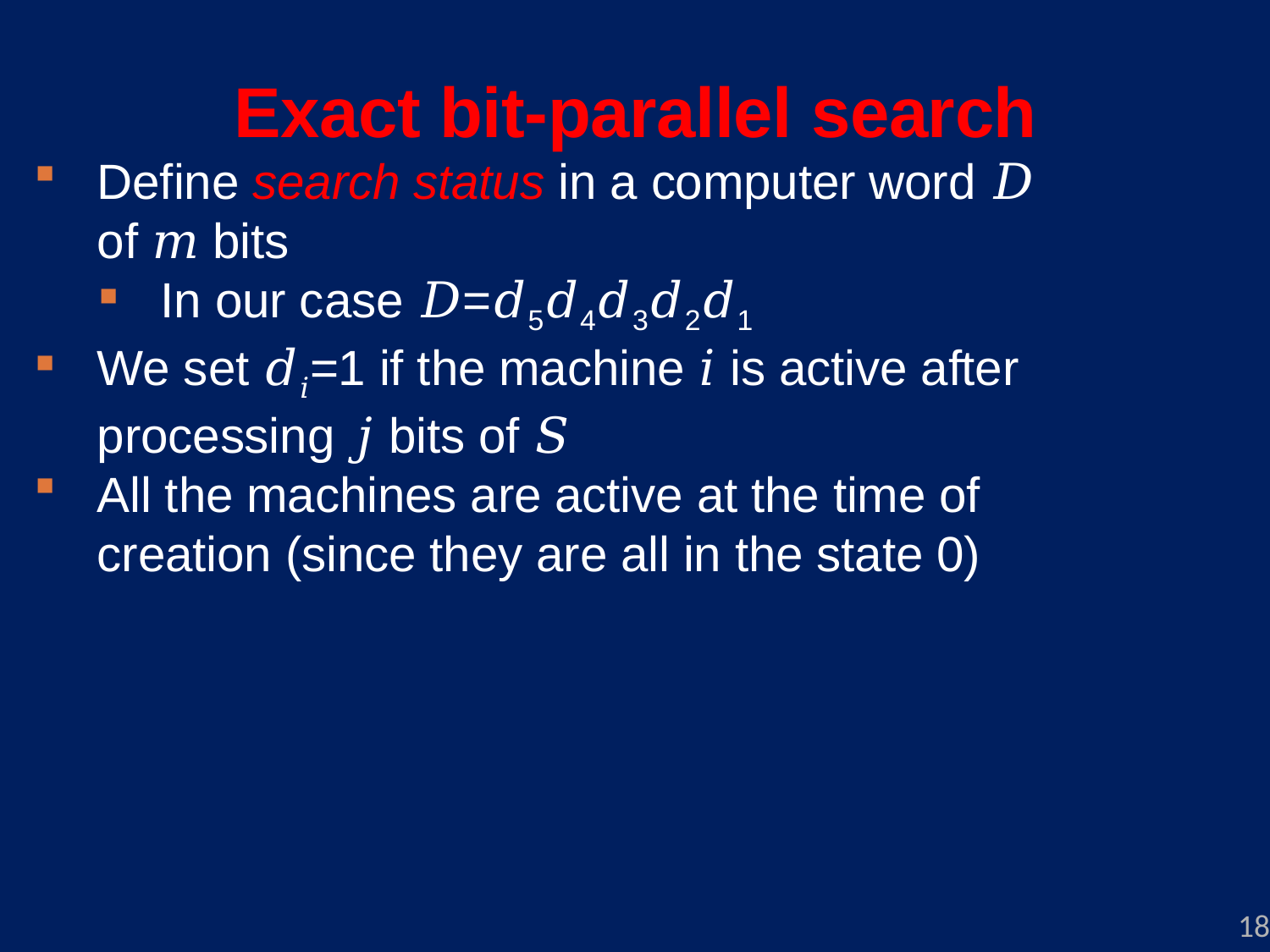

# Exact bit-parallel search
Define search status in a computer word 𝐷 of 𝑚 bits
In our case 𝐷=𝑑5𝑑4𝑑3𝑑2𝑑1
We set 𝑑𝑖=1 if the machine 𝑖 is active after processing 𝑗 bits of 𝑆
All the machines are active at the time of creation (since they are all in the state 0)
18